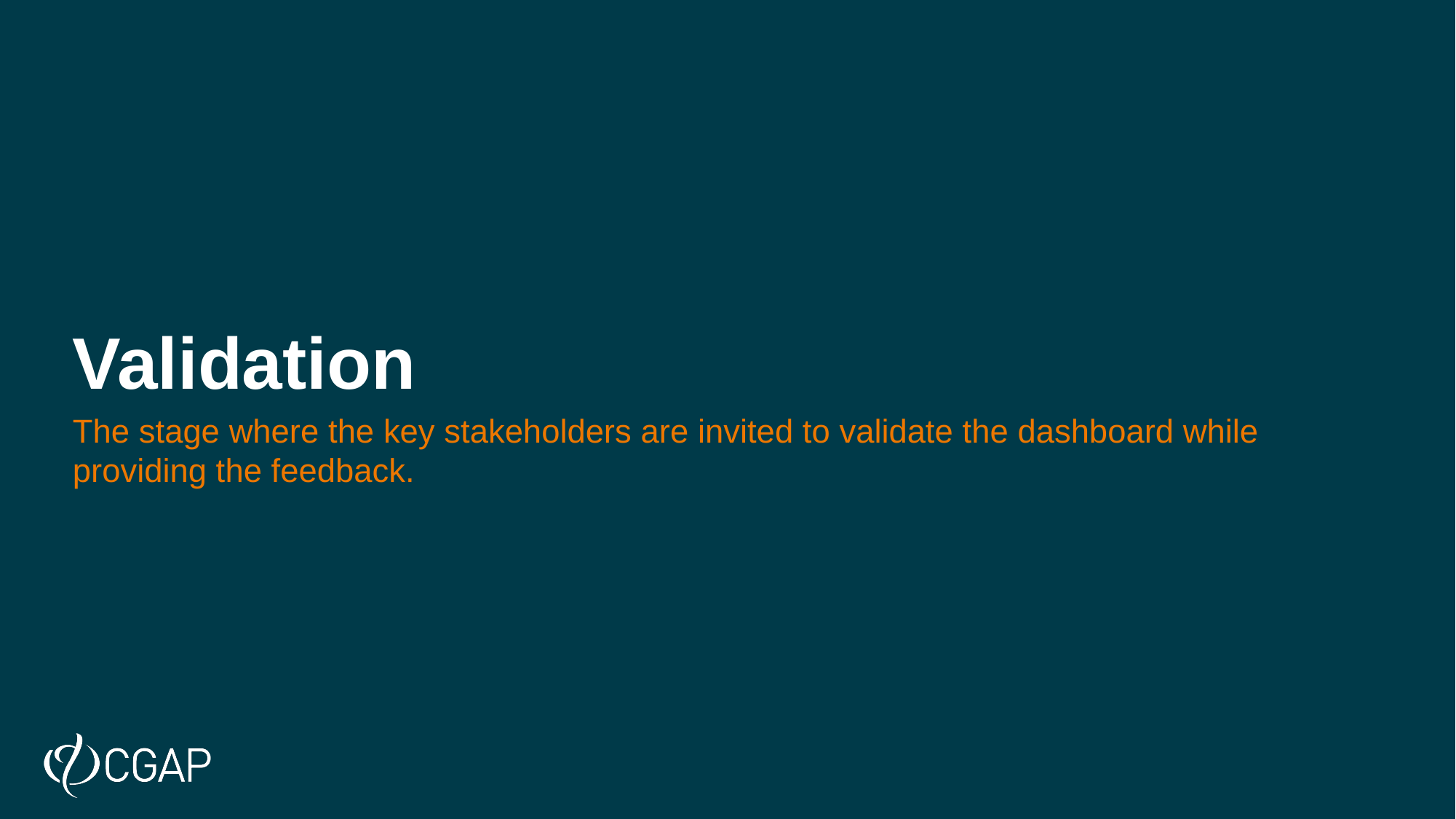

# Validation
The stage where the key stakeholders are invited to validate the dashboard while providing the feedback.